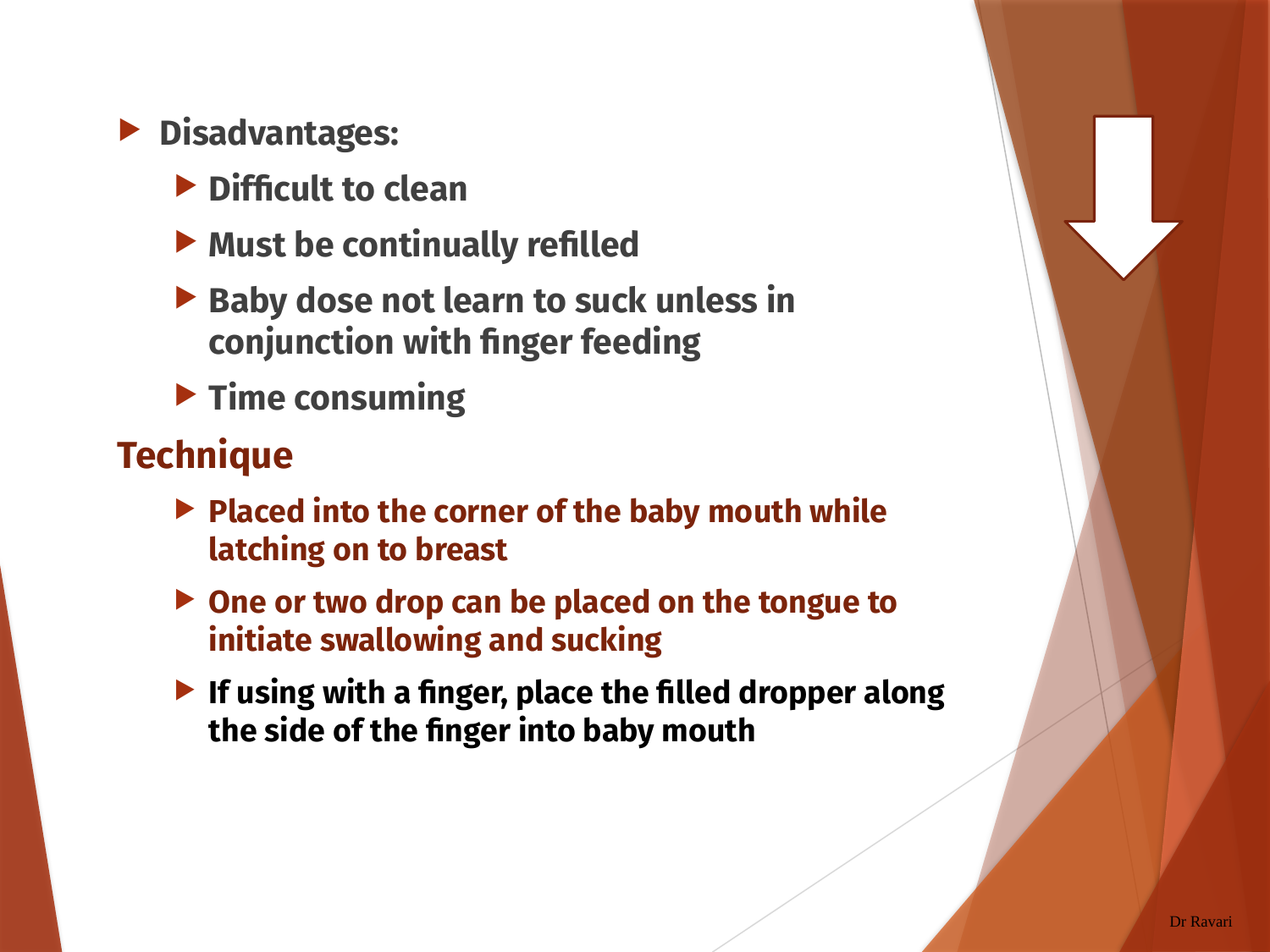

Disadvantages:
Difficult to clean
Must be continually refilled
Baby dose not learn to suck unless in conjunction with finger feeding
Time consuming
Technique
Placed into the corner of the baby mouth while latching on to breast
One or two drop can be placed on the tongue to initiate swallowing and sucking
If using with a finger, place the filled dropper along the side of the finger into baby mouth

Dr Ravari